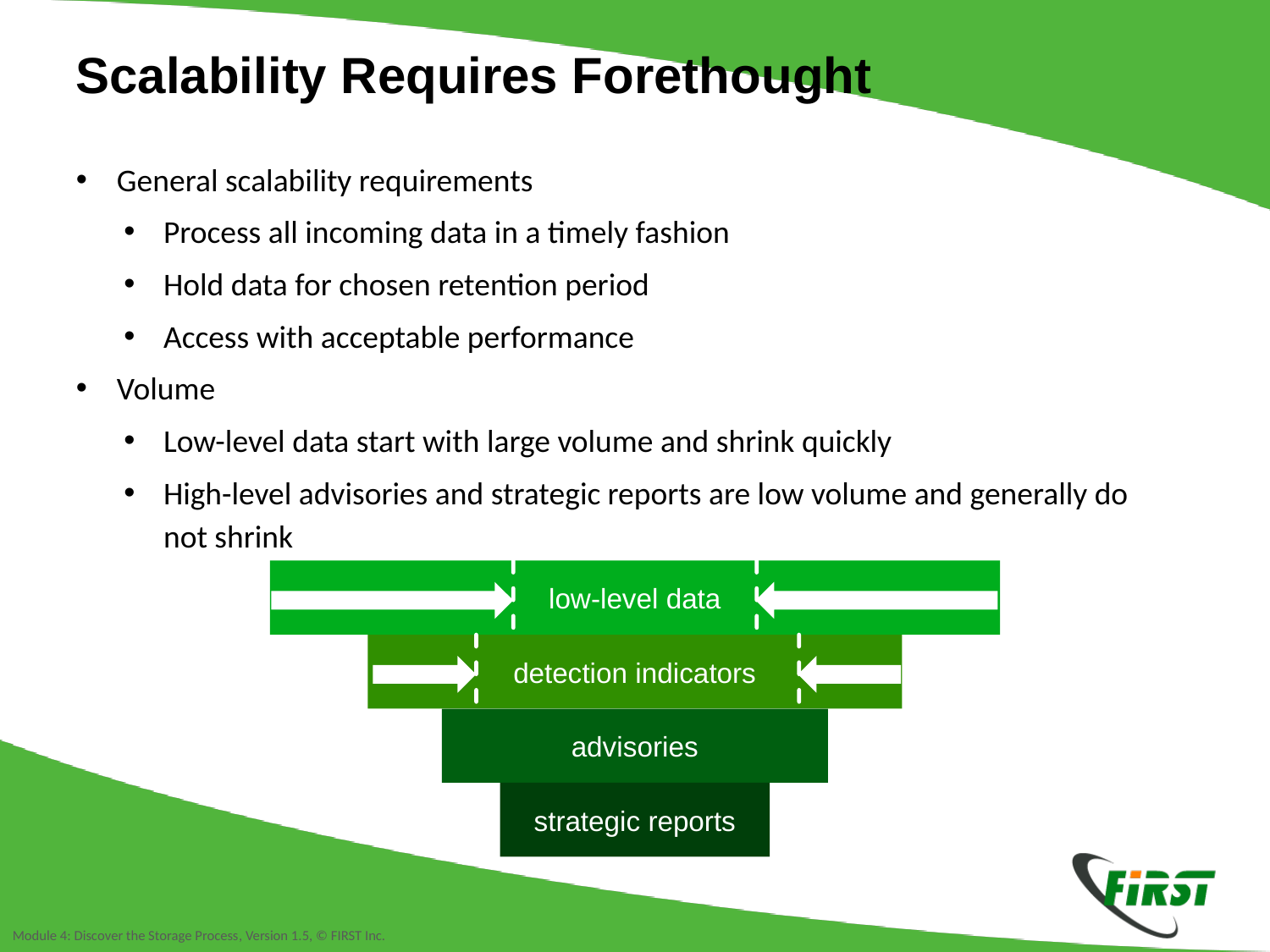

Scalability Requires Forethought
General scalability requirements
Process all incoming data in a timely fashion
Hold data for chosen retention period
Access with acceptable performance
Volume
Low-level data start with large volume and shrink quickly
High-level advisories and strategic reports are low volume and generally do not shrink
low-level data

detection indicators

advisories
strategic reports